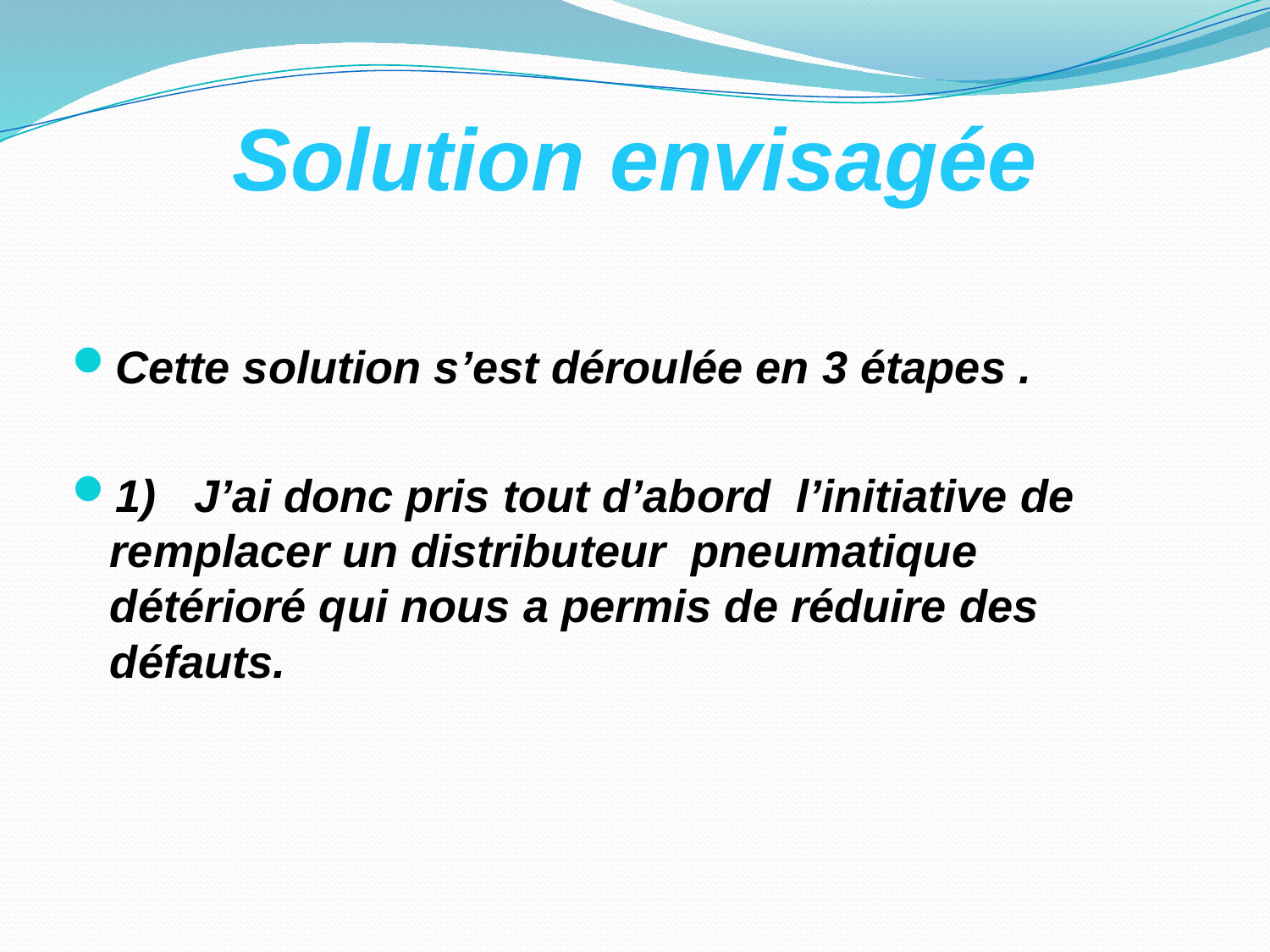

# Solution envisagée

Cette solution s’est déroulée en 3 étapes .

1)   J’ai donc pris tout d’abord  l’initiative de remplacer un distributeur  pneumatique  détérioré qui nous a permis de réduire des défauts.